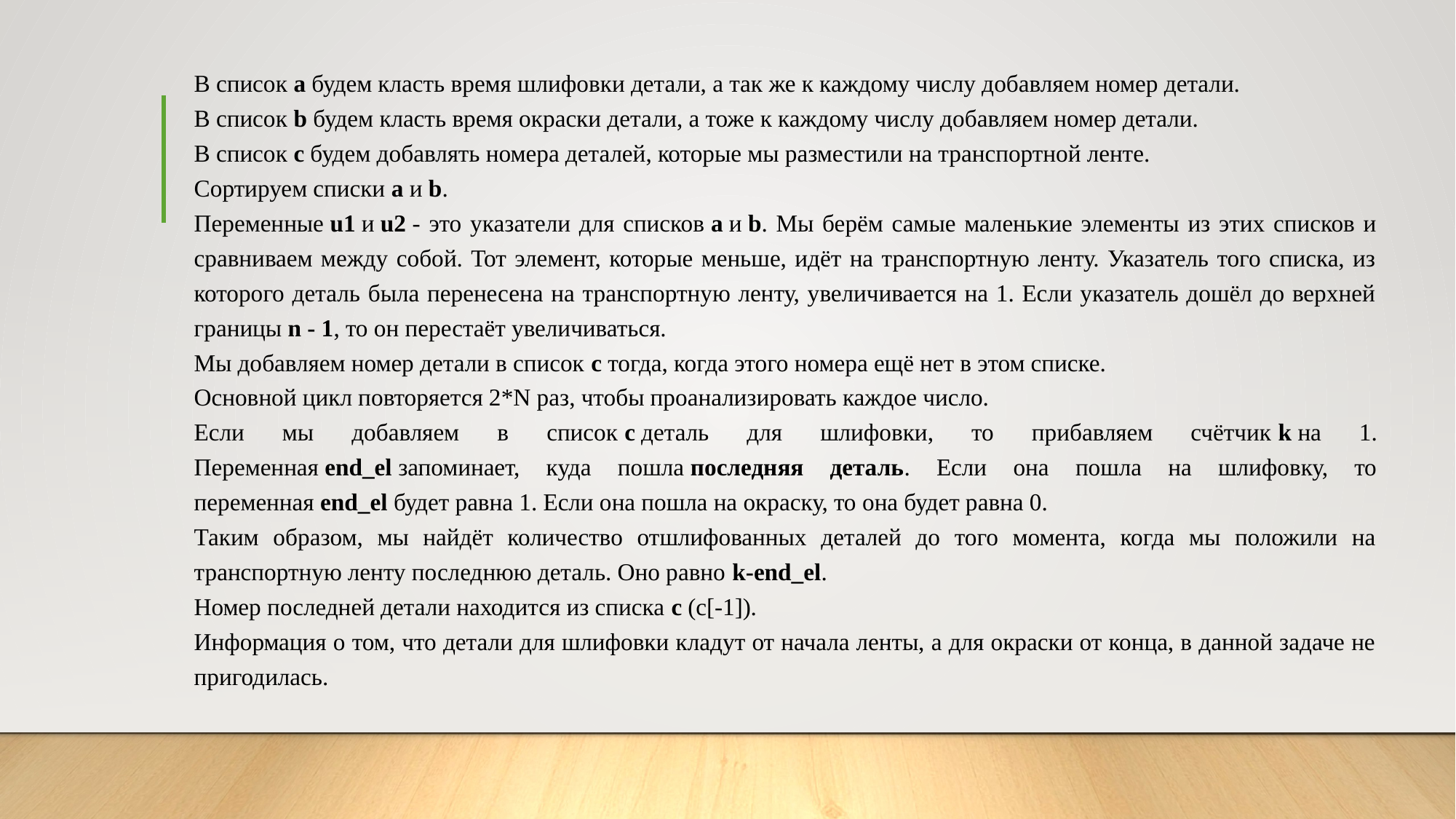

В список a будем класть время шлифовки детали, а так же к каждому числу добавляем номер детали.
В список b будем класть время окраски детали, а тоже к каждому числу добавляем номер детали.
В список c будем добавлять номера деталей, которые мы разместили на транспортной ленте.
Сортируем списки a и b.
Переменные u1 и u2 - это указатели для списков a и b. Мы берём самые маленькие элементы из этих списков и сравниваем между собой. Тот элемент, которые меньше, идёт на транспортную ленту. Указатель того списка, из которого деталь была перенесена на транспортную ленту, увеличивается на 1. Если указатель дошёл до верхней границы n - 1, то он перестаёт увеличиваться.
Мы добавляем номер детали в список c тогда, когда этого номера ещё нет в этом списке.
Основной цикл повторяется 2*N раз, чтобы проанализировать каждое число.
Если мы добавляем в список c деталь для шлифовки, то прибавляем счётчик k на 1. Переменная end_el запоминает, куда пошла последняя деталь. Если она пошла на шлифовку, то переменная end_el будет равна 1. Если она пошла на окраску, то она будет равна 0.
Таким образом, мы найдёт количество отшлифованных деталей до того момента, когда мы положили на транспортную ленту последнюю деталь. Оно равно k-end_el.
Номер последней детали находится из списка c (с[-1]).
Информация о том, что детали для шлифовки кладут от начала ленты, а для окраски от конца, в данной задаче не пригодилась.